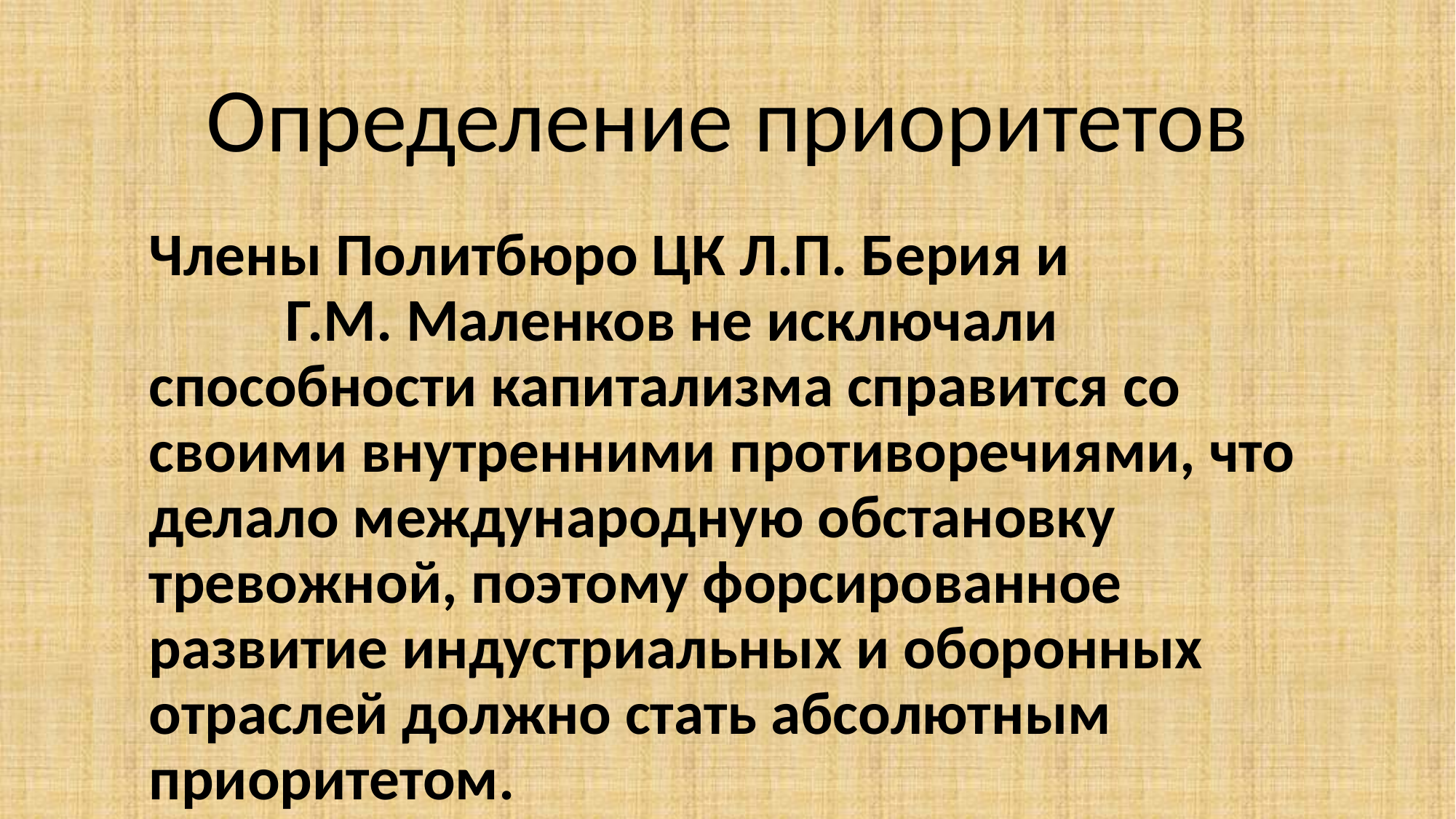

# Определение приоритетов
Члены Политбюро ЦК Л.П. Берия и                               Г.М. Маленков не исключали способности капитализма справится со своими внутренними противоречиями, что делало международную обстановку тревожной, поэтому форсированное развитие индустриальных и оборонных отраслей должно стать абсолютным приоритетом.